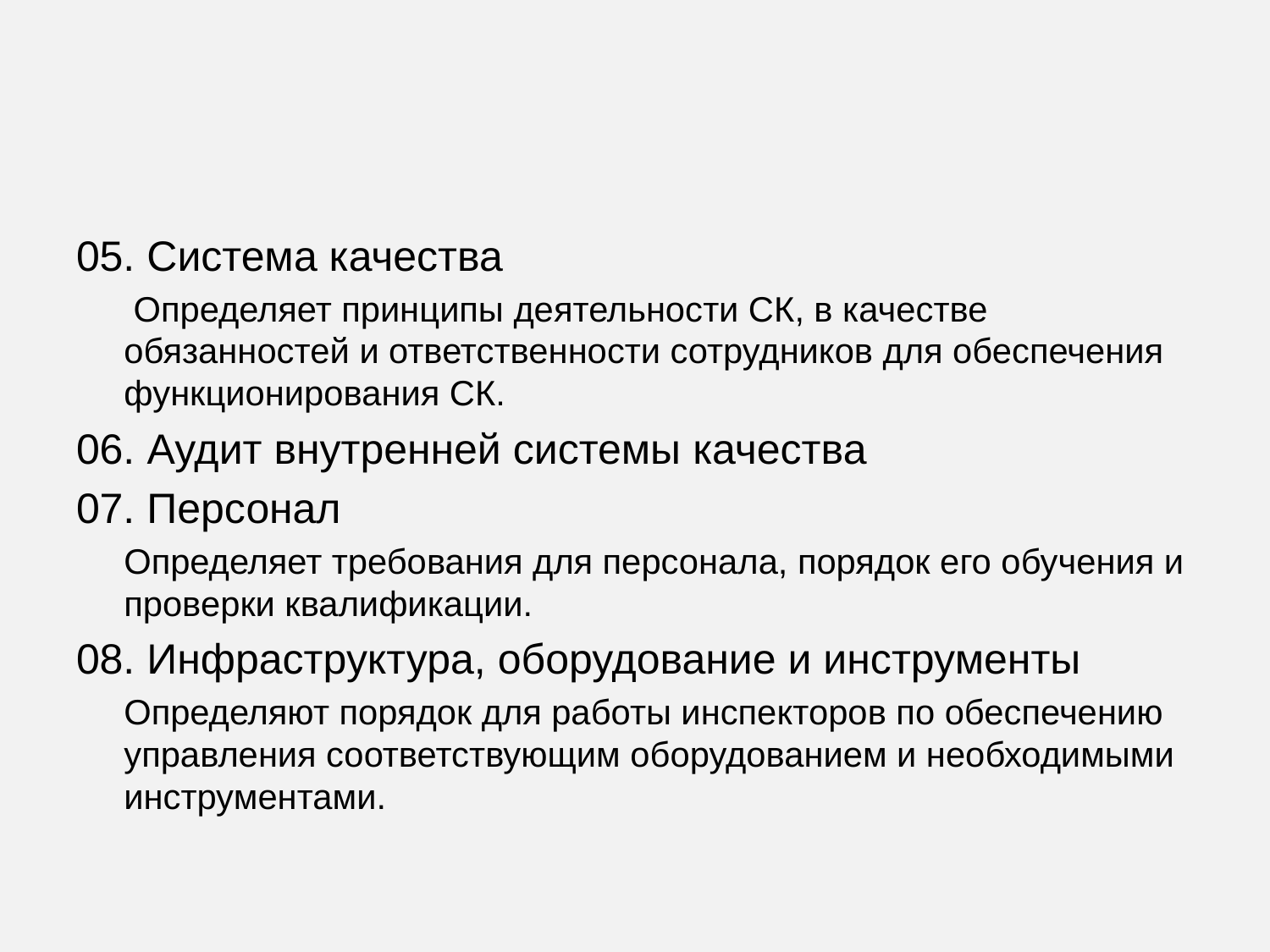

#
05. Система качества
	 Определяет принципы деятельности СК, в качестве обязанностей и ответственности сотрудников для обеспечения функционирования СК.
06. Аудит внутренней системы качества
07. Персонал
	Определяет требования для персонала, порядок его обучения и проверки квалификации.
08. Инфраструктура, оборудование и инструменты
	Определяют порядок для работы инспекторов по обеспечению управления соответствующим оборудованием и необходимыми инструментами.